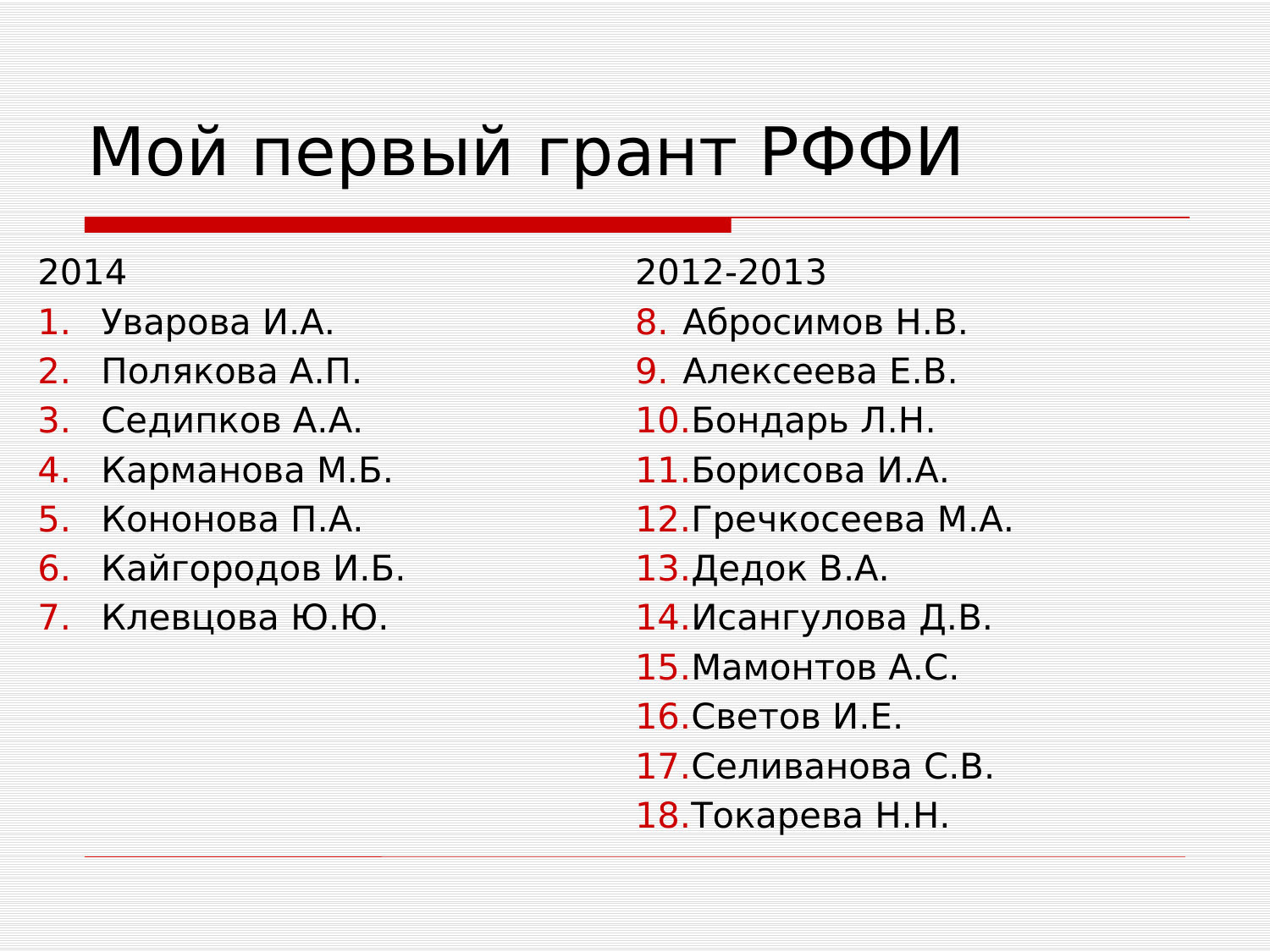

# Мой первый грант РФФИ
2014
Уварова И.А.
Полякова А.П.
Седипков А.А.
Карманова М.Б.
Кононова П.А.
Кайгородов И.Б.
Клевцова Ю.Ю.

2012-2013
Абросимов Н.В.
Алексеева Е.В.
Бондарь Л.Н.
Борисова И.А.
Гречкосеева М.А.
Дедок В.А.
Исангулова Д.В.
Мамонтов А.С.
Светов И.Е.
Селиванова С.В.
Токарева Н.Н.